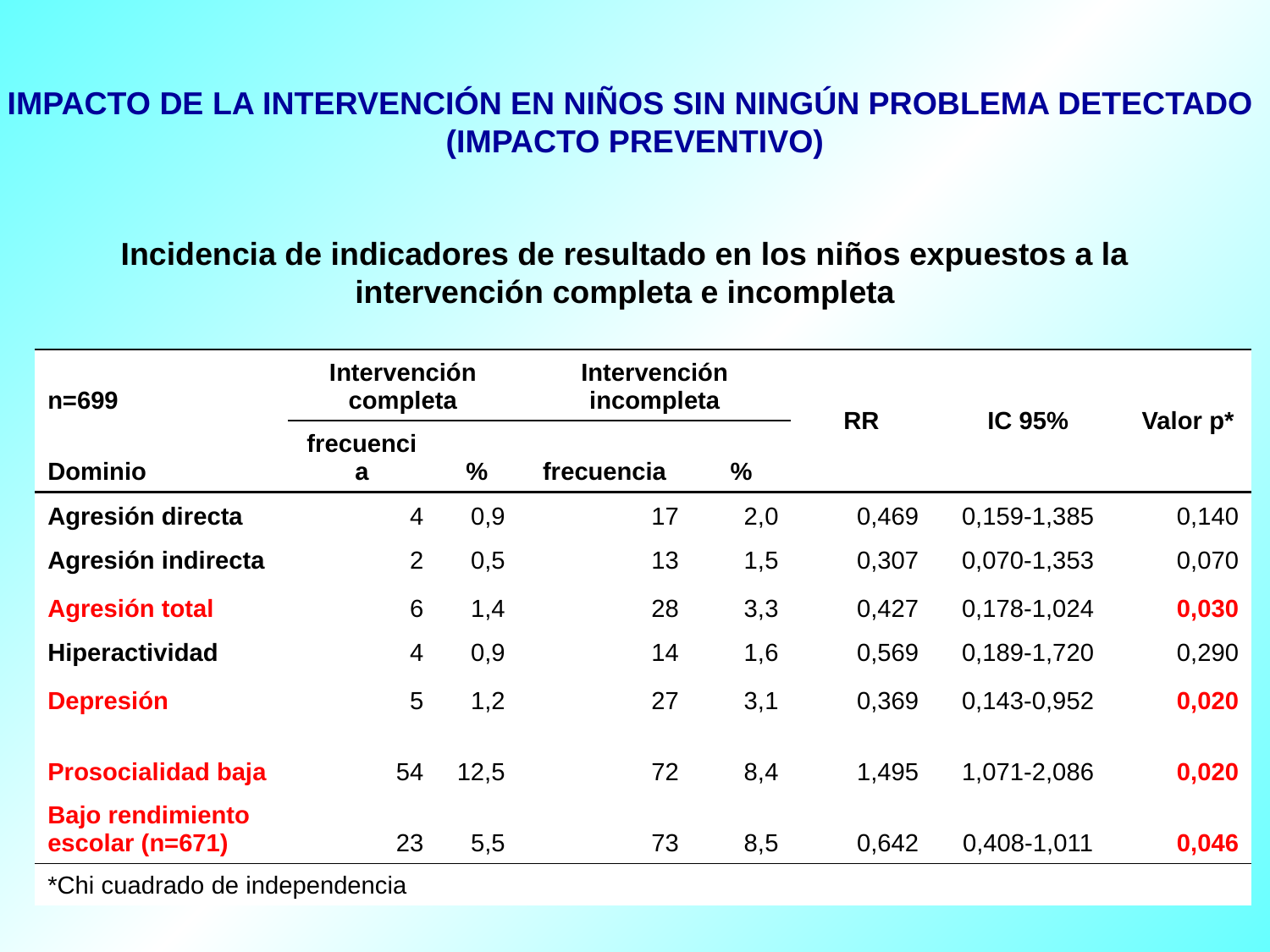

IMPACTO DE LA INTERVENCIÓN EN NIÑOS SIN NINGÚN PROBLEMA DETECTADO
(IMPACTO PREVENTIVO)
Incidencia de indicadores de resultado en los niños expuestos a la intervención completa e incompleta
| n=699 | Intervención completa |  | Intervención incompleta |  | RR | IC 95% | Valor p\* |
| --- | --- | --- | --- | --- | --- | --- | --- |
| Dominio | frecuencia | % | frecuencia | % |  |  |  |
| Agresión directa | 4 | 0,9 | 17 | 2,0 | 0,469 | 0,159-1,385 | 0,140 |
| Agresión indirecta | 2 | 0,5 | 13 | 1,5 | 0,307 | 0,070-1,353 | 0,070 |
| Agresión total | 6 | 1,4 | 28 | 3,3 | 0,427 | 0,178-1,024 | 0,030 |
| Hiperactividad | 4 | 0,9 | 14 | 1,6 | 0,569 | 0,189-1,720 | 0,290 |
| Depresión | 5 | 1,2 | 27 | 3,1 | 0,369 | 0,143-0,952 | 0,020 |
| Prosocialidad baja | 54 | 12,5 | 72 | 8,4 | 1,495 | 1,071-2,086 | 0,020 |
| Bajo rendimiento escolar (n=671) | 23 | 5,5 | 73 | 8,5 | 0,642 | 0,408-1,011 | 0,046 |
| \*Chi cuadrado de independencia |  |  |  |  |  |  |  |